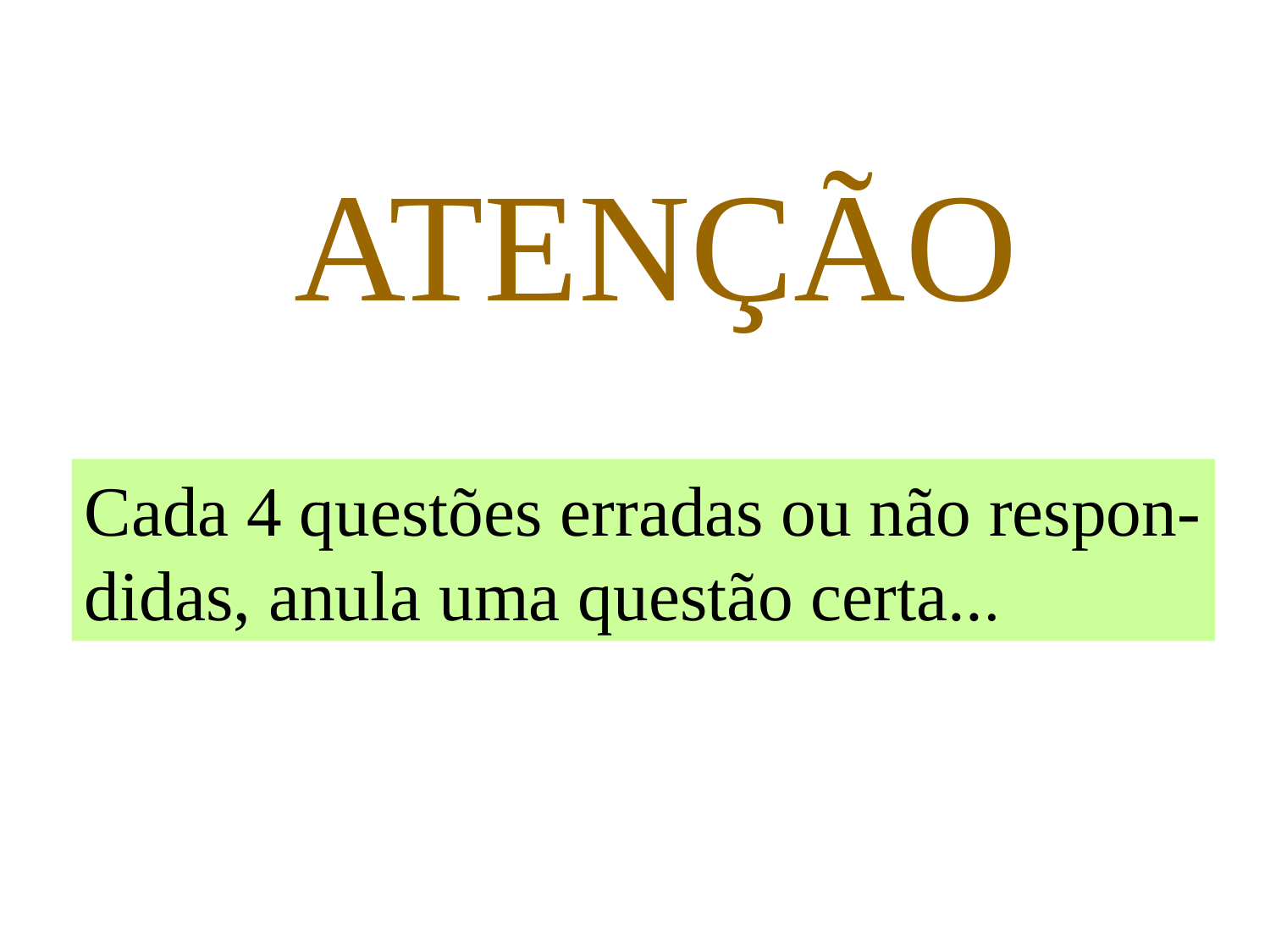

ATENÇÃO
Cada 4 questões erradas ou não respon-
didas, anula uma questão certa...